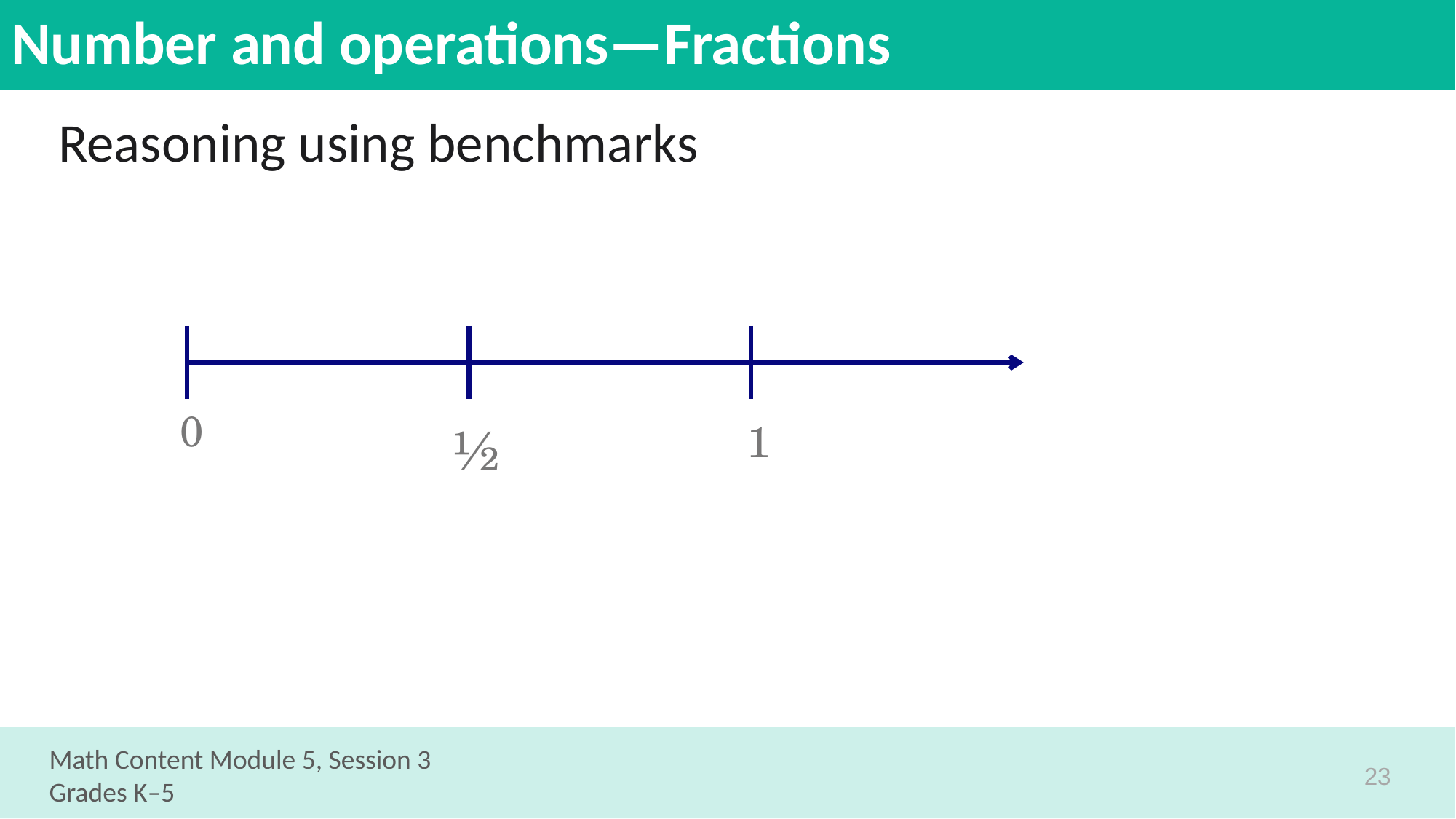

# Number and operations—Fractions
Reasoning using benchmarks
0
1
½
Math Content Module 5, Session 3
Grades K–5
23